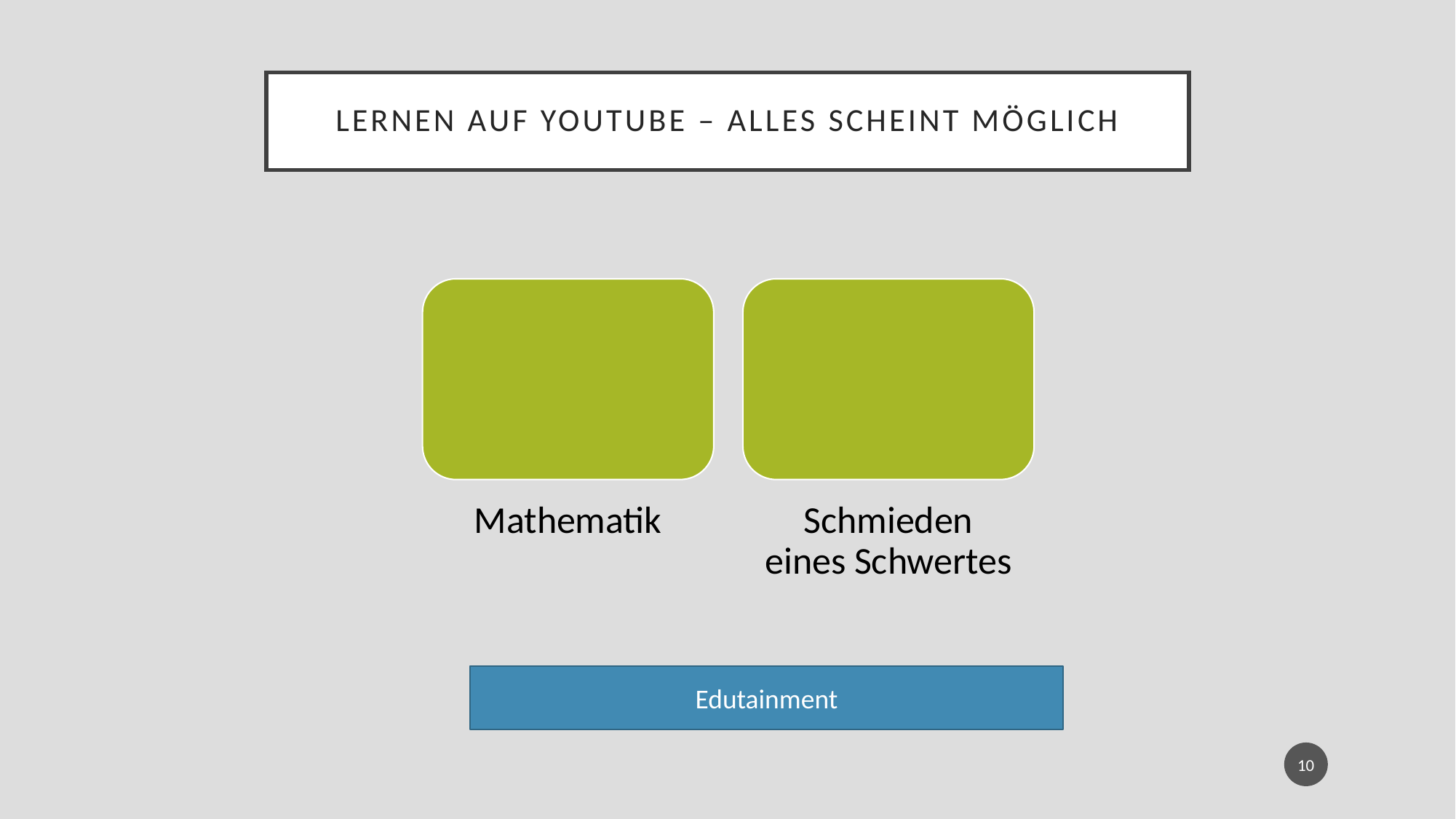

# Lernen auf YouTube – alles scheint Möglich

Mathematik
Schmieden eines Schwertes

Edutainment
10